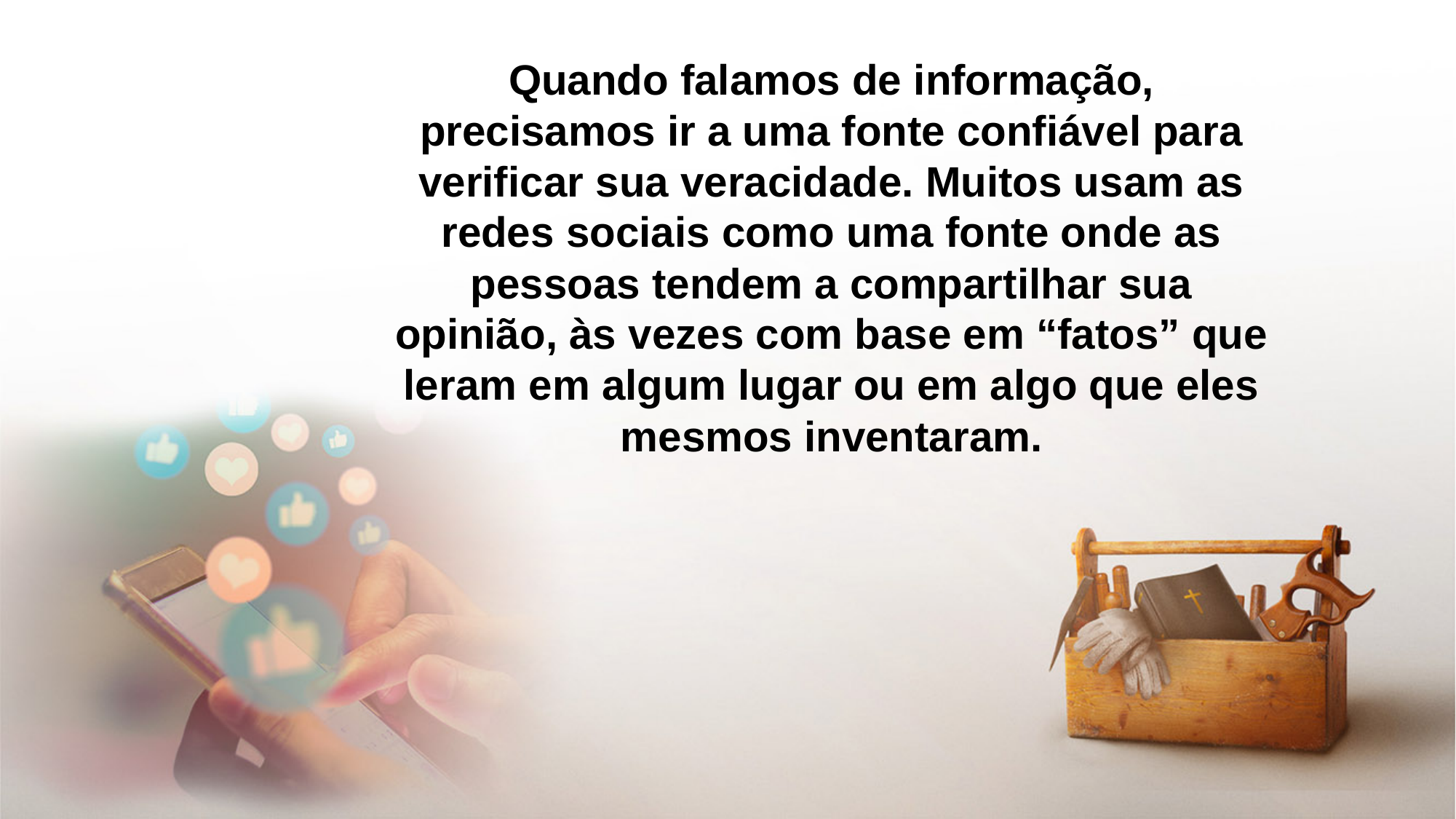

Quando falamos de informação, precisamos ir a uma fonte confiável para verificar sua veracidade. Muitos usam as redes sociais como uma fonte onde as pessoas tendem a compartilhar sua opinião, às vezes com base em “fatos” que leram em algum lugar ou em algo que eles mesmos inventaram.